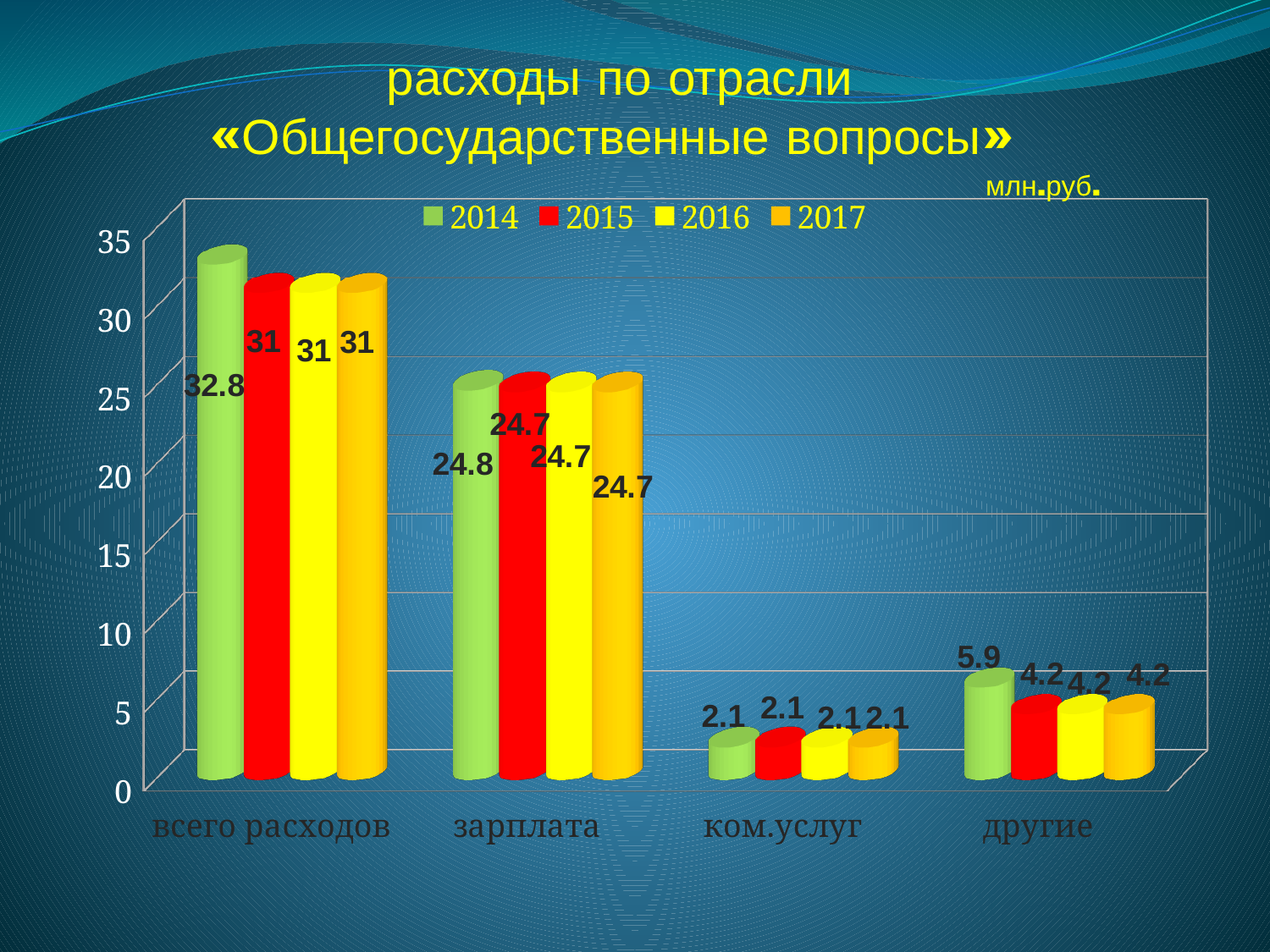

расходы по отрасли
«Общегосударственные вопросы»
                                                                                млн.руб.

[unsupported chart]